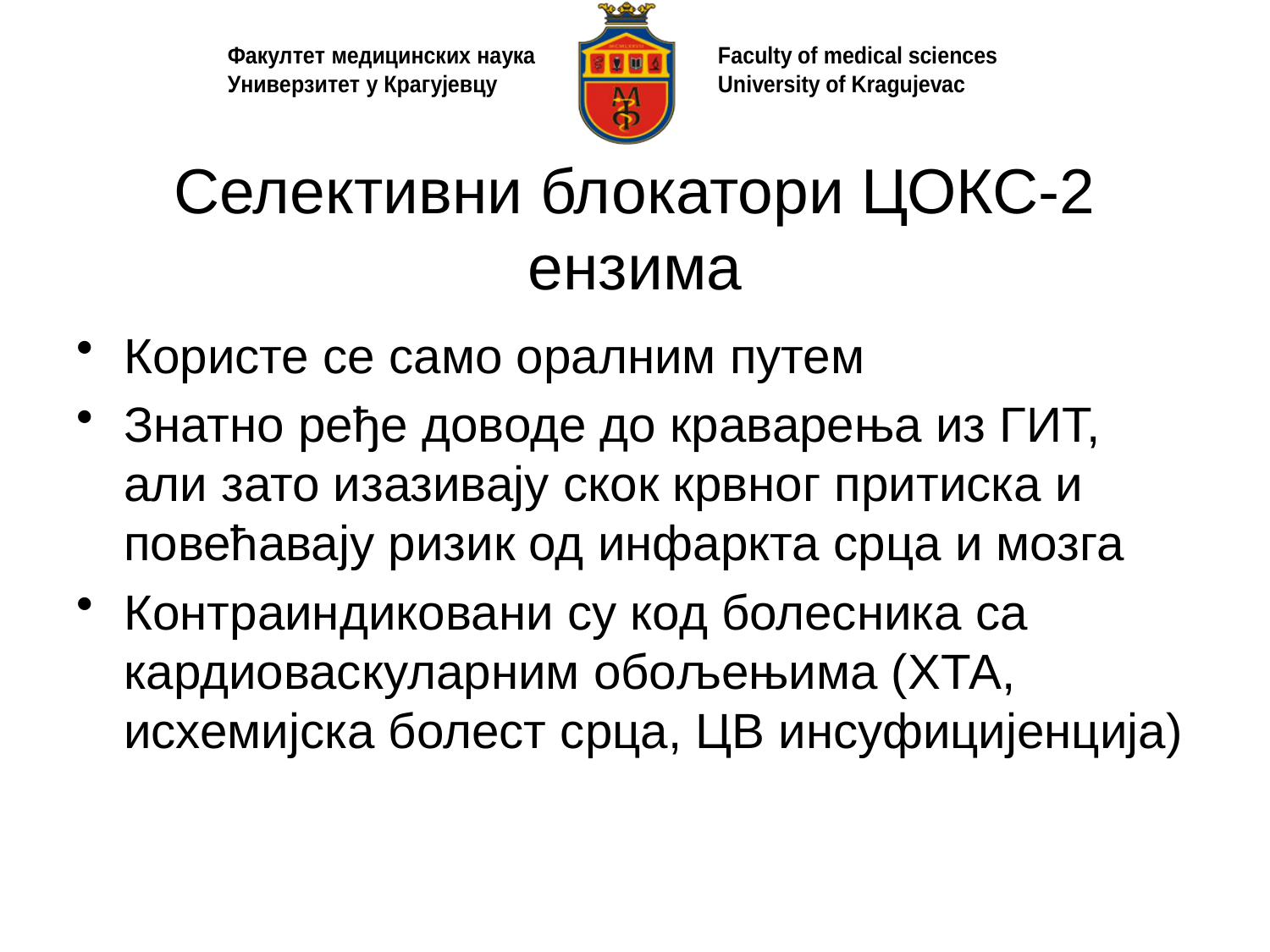

# Селективни блокатори ЦОКС-2 ензима
Користе се само оралним путем
Знатно ређе доводе до краварења из ГИТ, али зато изазивају скок крвног притиска и повећавају ризик од инфаркта срца и мозга
Контраиндиковани су код болесника са кардиоваскуларним обољењима (ХТА, исхемијска болест срца, ЦВ инсуфицијенција)